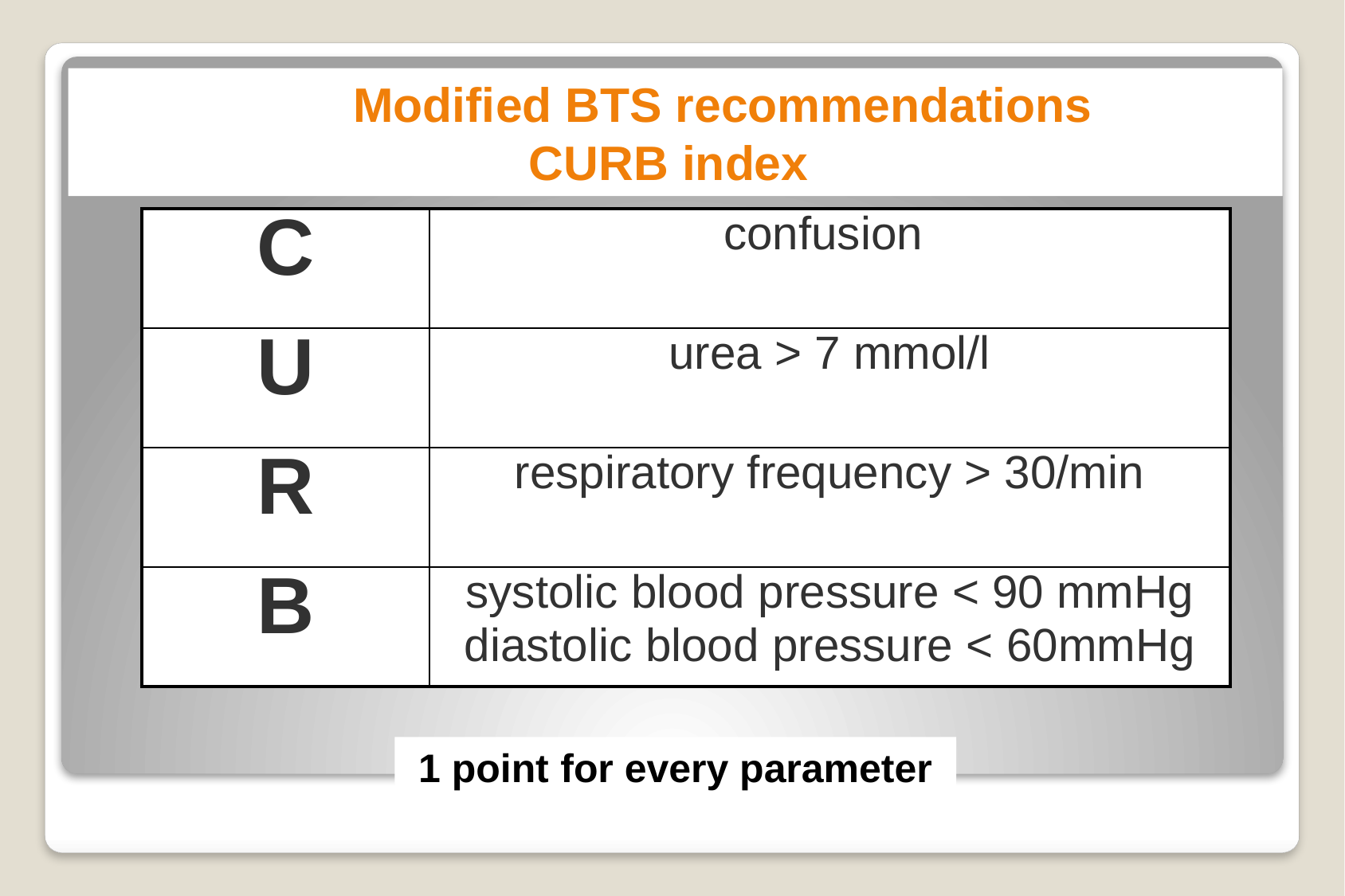

# Modified BTS recommendations CURB index
| C | confusion |
| --- | --- |
| U | urea > 7 mmol/l |
| R | respiratory frequency > 30/min |
| B | systolic blood pressure < 90 mmHg diastolic blood pressure < 60mmHg |
1 point for every parameter